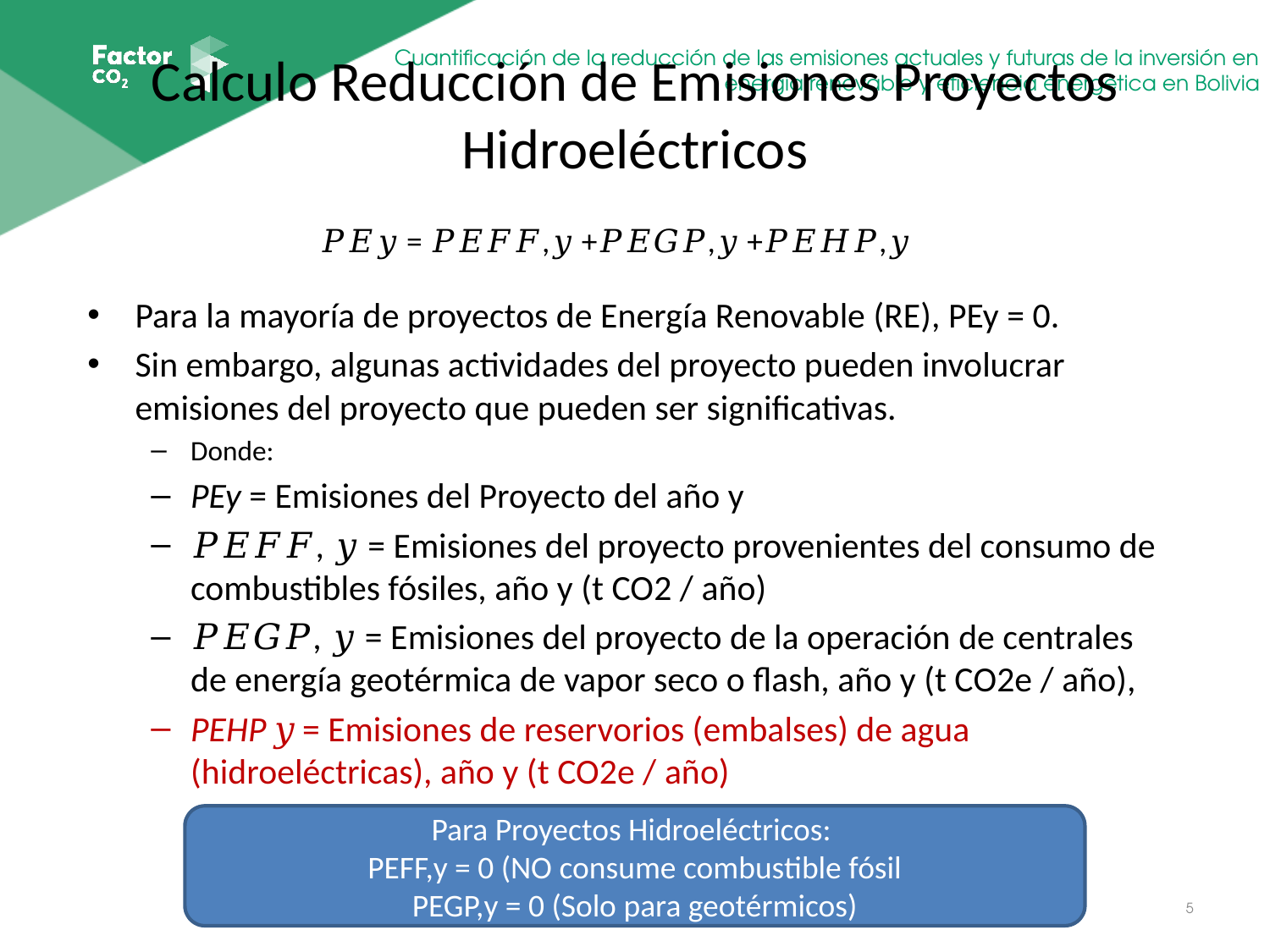

# Calculo Reducción de Emisiones Proyectos Hidroeléctricos
𝑃𝐸𝑦 = 𝑃𝐸𝐹𝐹,𝑦 +𝑃𝐸𝐺𝑃,𝑦 +𝑃𝐸𝐻𝑃,𝑦
Para la mayoría de proyectos de Energía Renovable (RE), PEy = 0.
Sin embargo, algunas actividades del proyecto pueden involucrar emisiones del proyecto que pueden ser significativas.
Donde:
PEy = Emisiones del Proyecto del año y
𝑃𝐸𝐹𝐹, 𝑦 = Emisiones del proyecto provenientes del consumo de combustibles fósiles, año y (t CO2 / año)
𝑃𝐸𝐺𝑃, 𝑦 = Emisiones del proyecto de la operación de centrales de energía geotérmica de vapor seco o flash, año y (t CO2e / año),
PEHP 𝑦 = Emisiones de reservorios (embalses) de agua (hidroeléctricas), año y (t CO2e / año)
Para Proyectos Hidroeléctricos:
PEFF,y = 0 (NO consume combustible fósil
PEGP,y = 0 (Solo para geotérmicos)
5